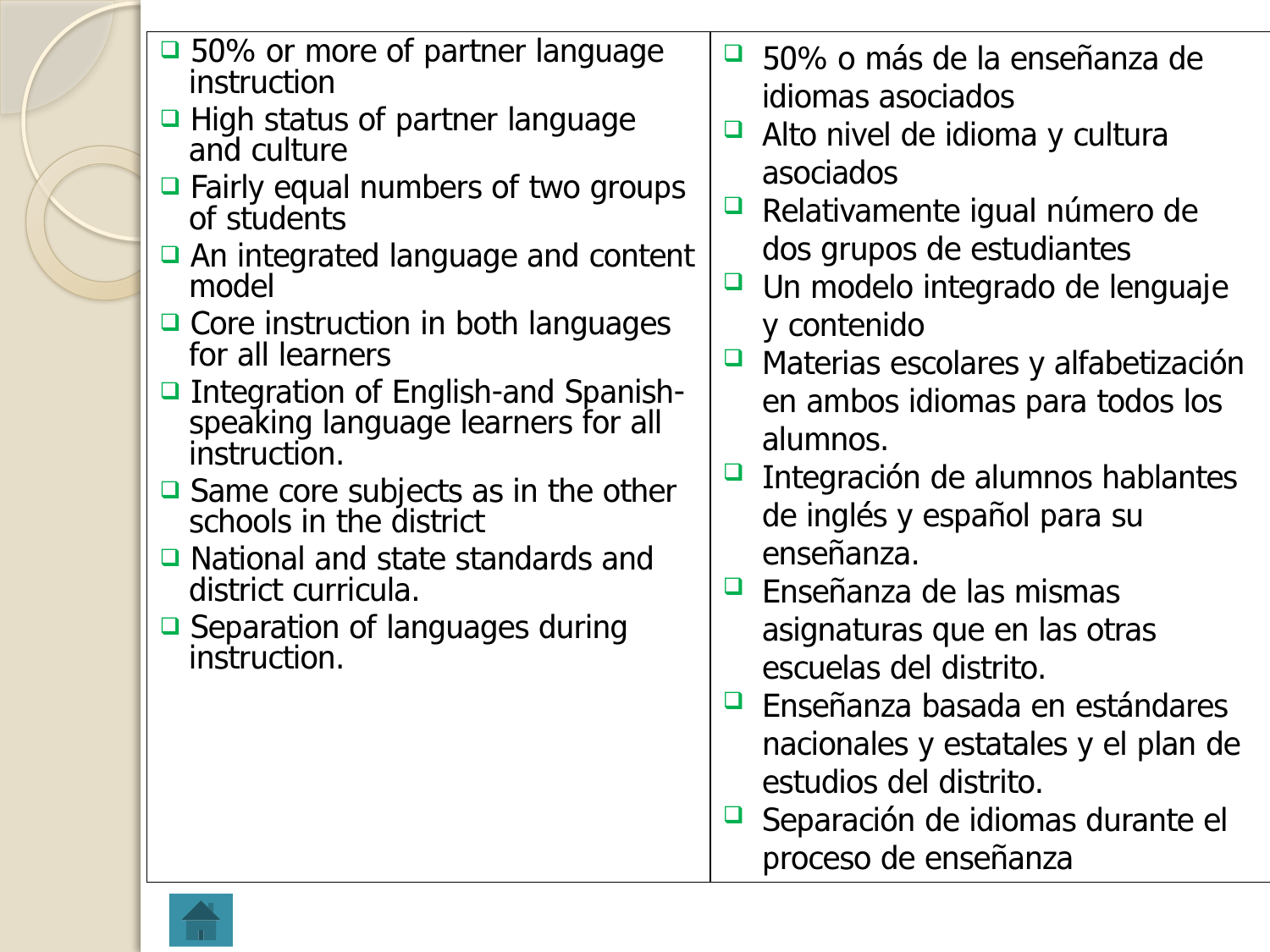

# 1.3
| 50% or more of partner language instruction High status of partner language and culture Fairly equal numbers of two groups of students An integrated language and content model Core instruction in both languages for all learners Integration of English-and Spanish- speaking language learners for all instruction. Same core subjects as in the other schools in the district National and state standards and district curricula. Separation of languages during instruction. | z |
| --- | --- |
50% o más de la enseñanza de idiomas asociados
Alto nivel de idioma y cultura asociados
Relativamente igual número de dos grupos de estudiantes
Un modelo integrado de lenguaje y contenido
Materias escolares y alfabetización en ambos idiomas para todos los alumnos.
Integración de alumnos hablantes de inglés y español para su enseñanza.
Enseñanza de las mismas asignaturas que en las otras escuelas del distrito.
Enseñanza basada en estándares nacionales y estatales y el plan de estudios del distrito.
Separación de idiomas durante el proceso de enseñanza.